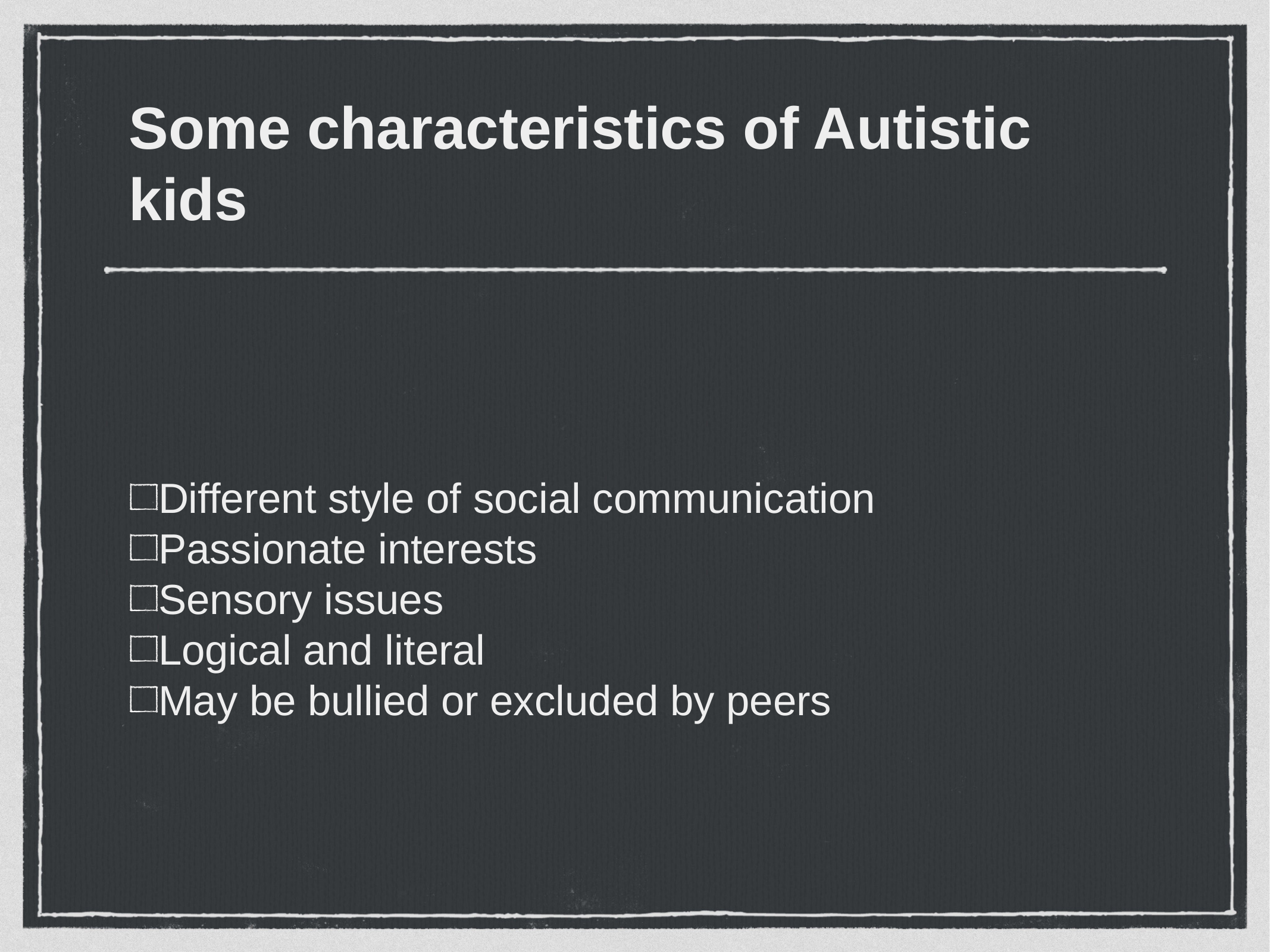

Some characteristics of Autistic kids
Different style of social communication
Passionate interests
Sensory issues
Logical and literal
May be bullied or excluded by peers